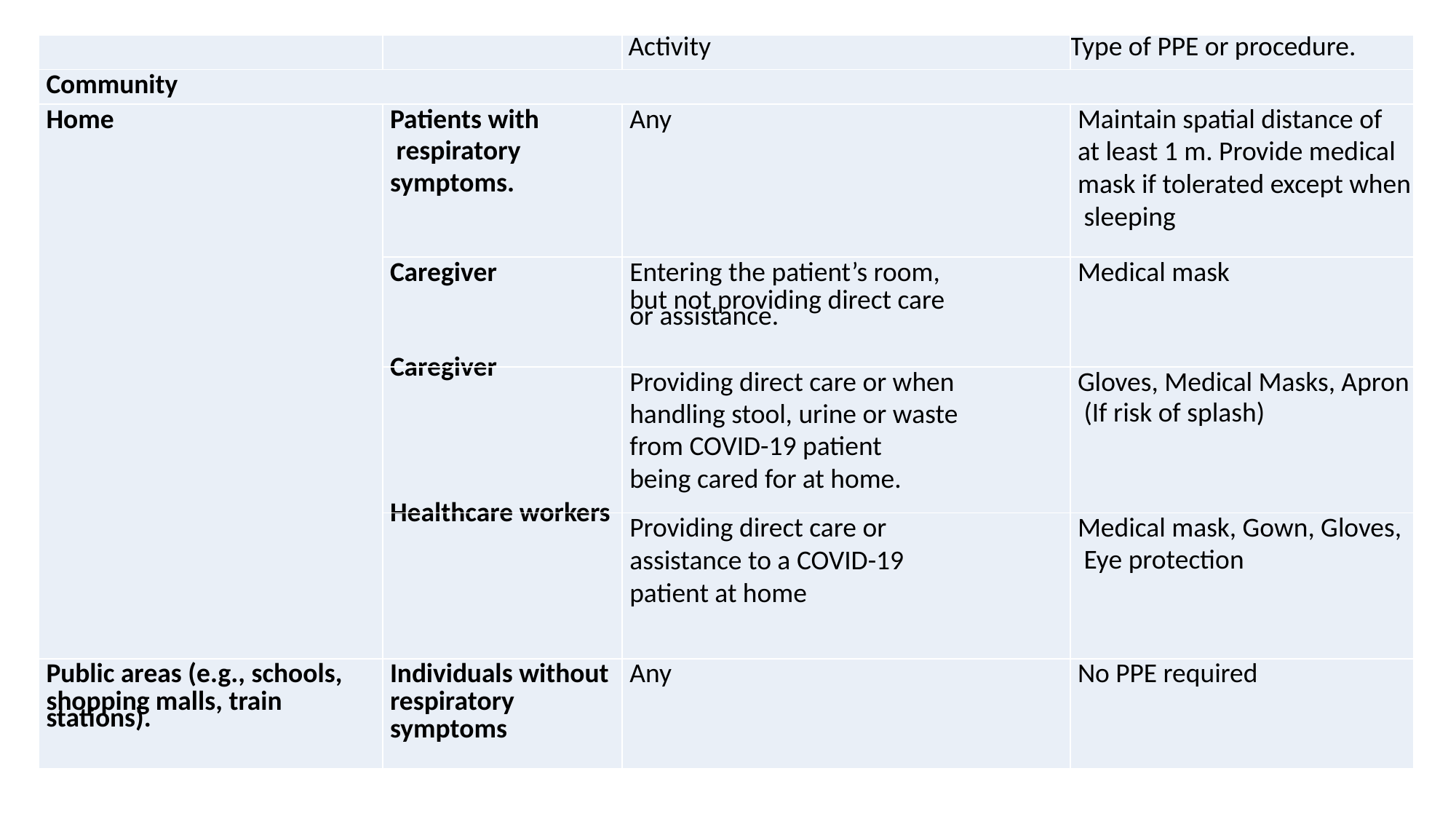

|  |  | Activity | Type of PPE or procedure. |
| --- | --- | --- | --- |
| Community |  |  |  |
| Home | Patients with respiratory symptoms. | Any | Maintain spatial distance of at least 1 m. Provide medical mask if tolerated except when sleeping |
|  | Caregiver | Entering the patient’s room, but not providing direct care or assistance. | Medical mask |
|  | Caregiver | Providing direct care or when handling stool, urine or waste from COVID-19 patient being cared for at home. | Gloves, Medical Masks, Apron (If risk of splash) |
|  | Healthcare workers | Providing direct care or assistance to a COVID-19 patient at home | Medical mask, Gown, Gloves, Eye protection |
| Public areas (e.g., schools, shopping malls, train stations). | Individuals without respiratory symptoms | Any | No PPE required |